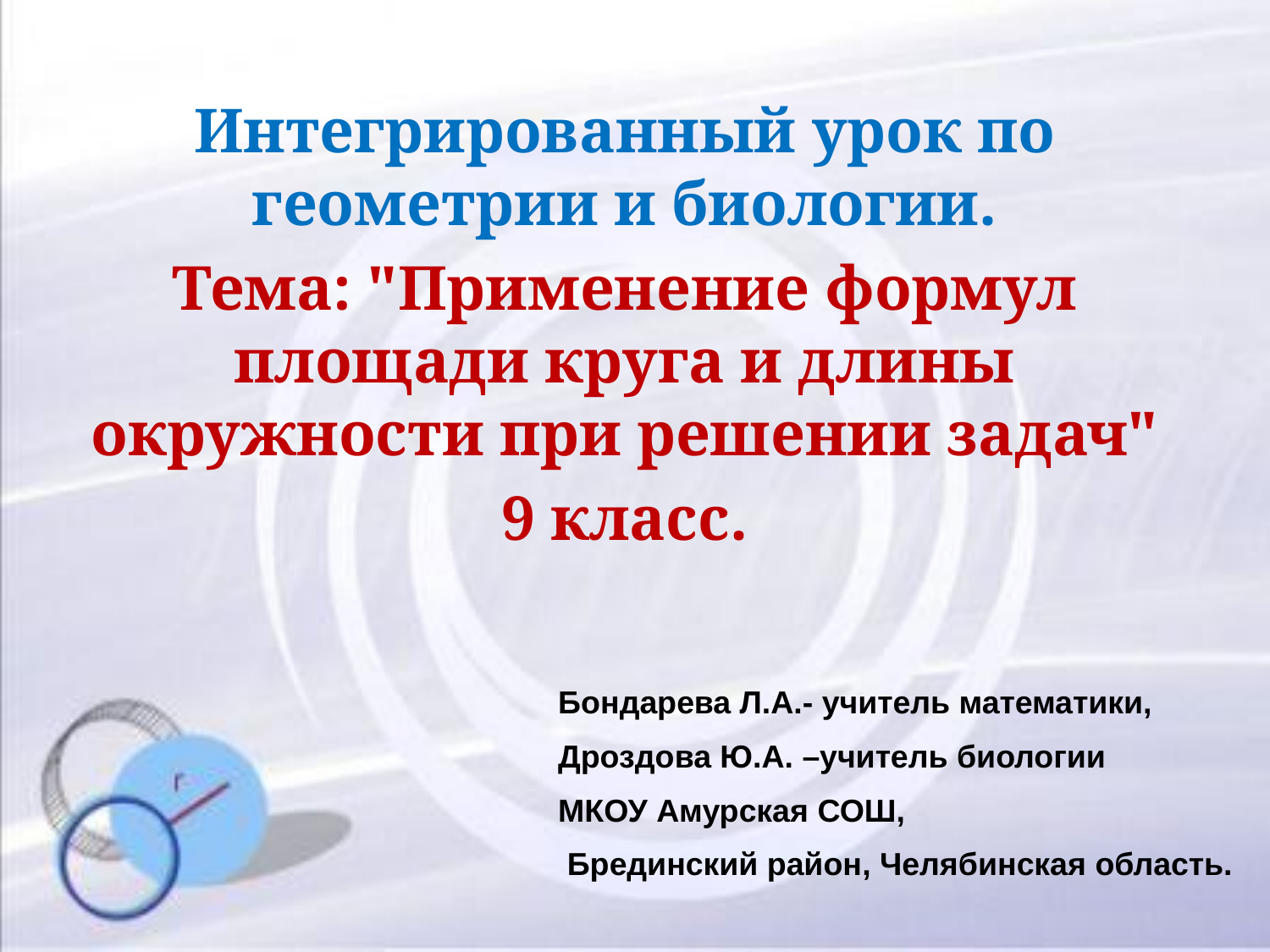

Интегрированный урок по геометрии и биологии.
Тема: "Применение формул площади круга и длины окружности при решении задач"
9 класс.
#
Бондарева Л.А.- учитель математики,
Дроздова Ю.А. –учитель биологии
МКОУ Амурская СОШ,
 Брединский район, Челябинская область.